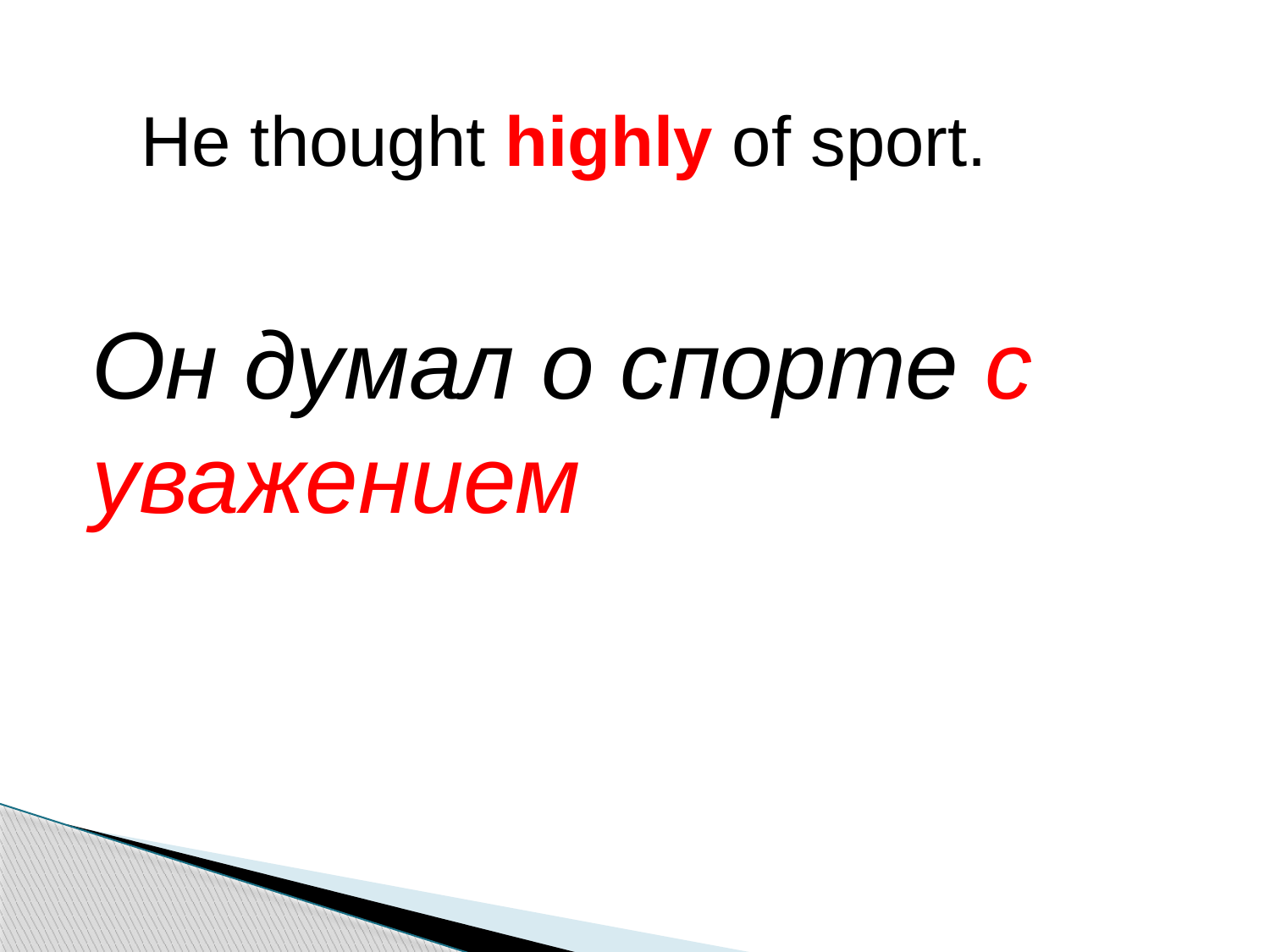

He thought highly of sport.
Он думал о спорте с уважением